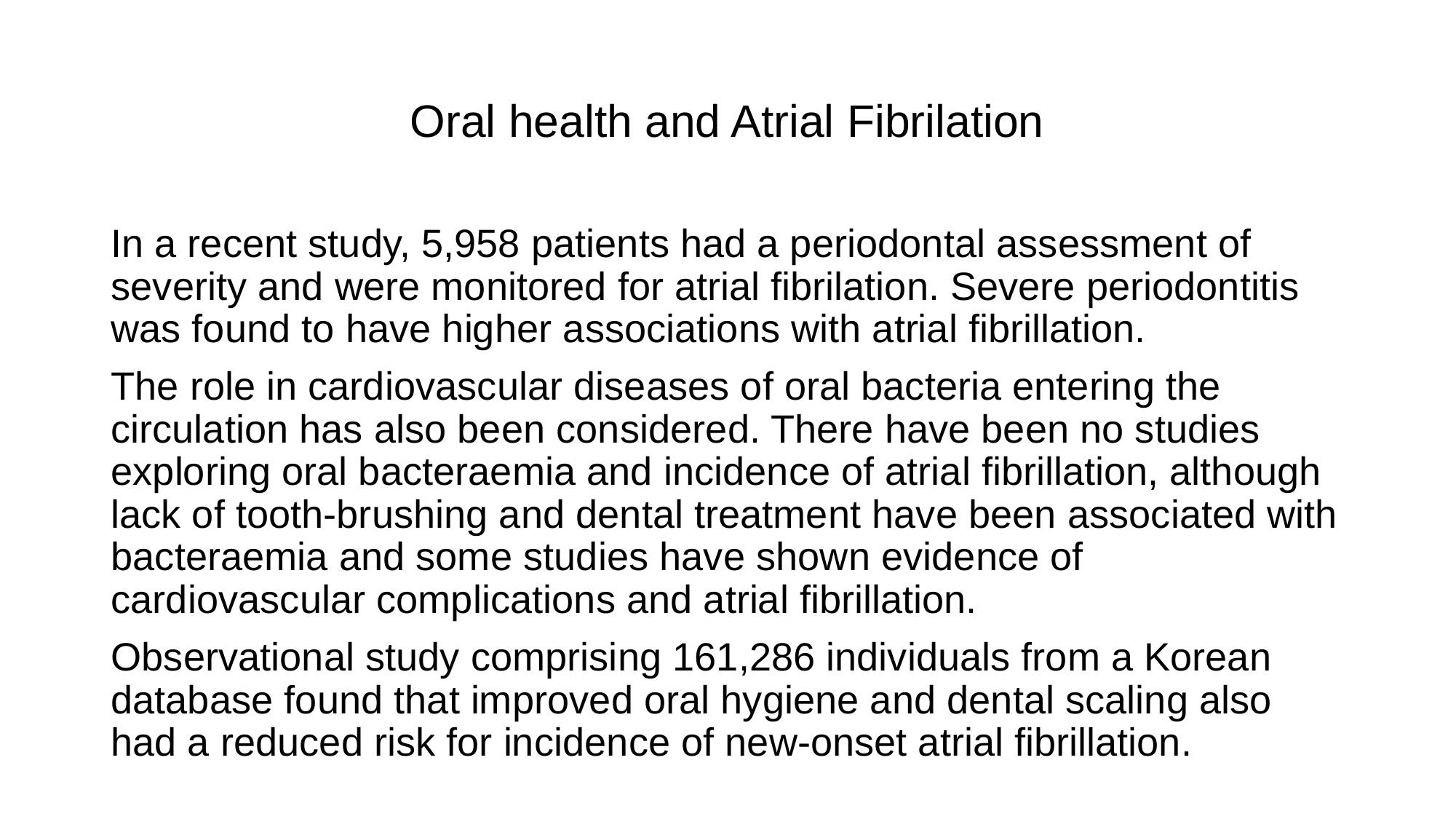

# Oral health and Atrial Fibrilation
In a recent study, 5,958 patients had a periodontal assessment of severity and were monitored for atrial fibrilation. Severe periodontitis was found to have higher associations with atrial fibrillation.
The role in cardiovascular diseases of oral bacteria entering the circulation has also been considered. There have been no studies exploring oral bacteraemia and incidence of atrial fibrillation, although lack of tooth-brushing and dental treatment have been associated with bacteraemia and some studies have shown evidence of cardiovascular complications and atrial fibrillation.
Observational study comprising 161,286 individuals from a Korean database found that improved oral hygiene and dental scaling also had a reduced risk for incidence of new-onset atrial fibrillation.